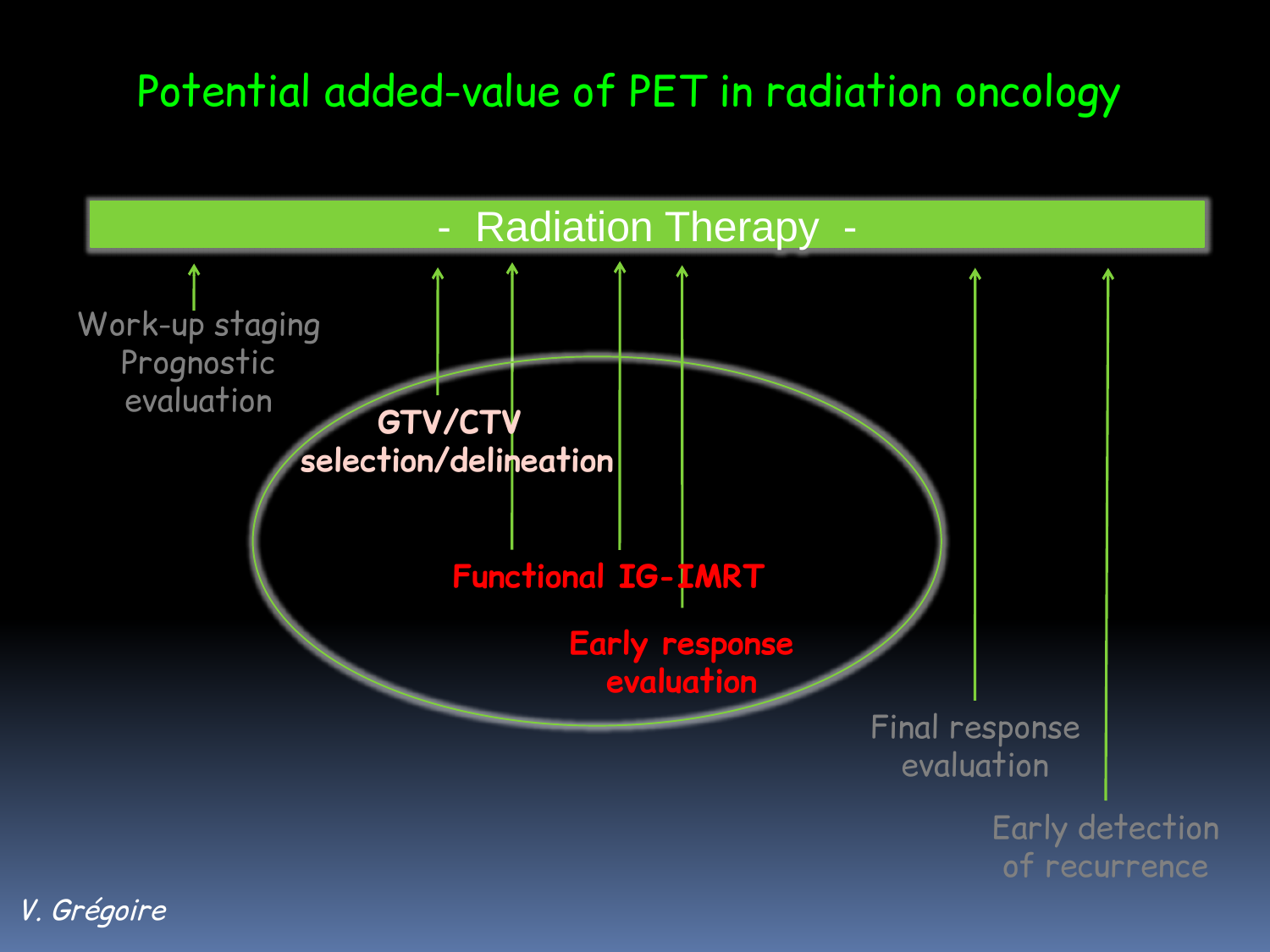

Potential added-value of PET in radiation oncology
-  Radiation Therapy  -
Work-up staging
Prognostic evaluation

GTV/CTV
selection/delineation
Functional IG-IMRT
Early response evaluation
Final response evaluation
Early detection of recurrence
V. Grégoire